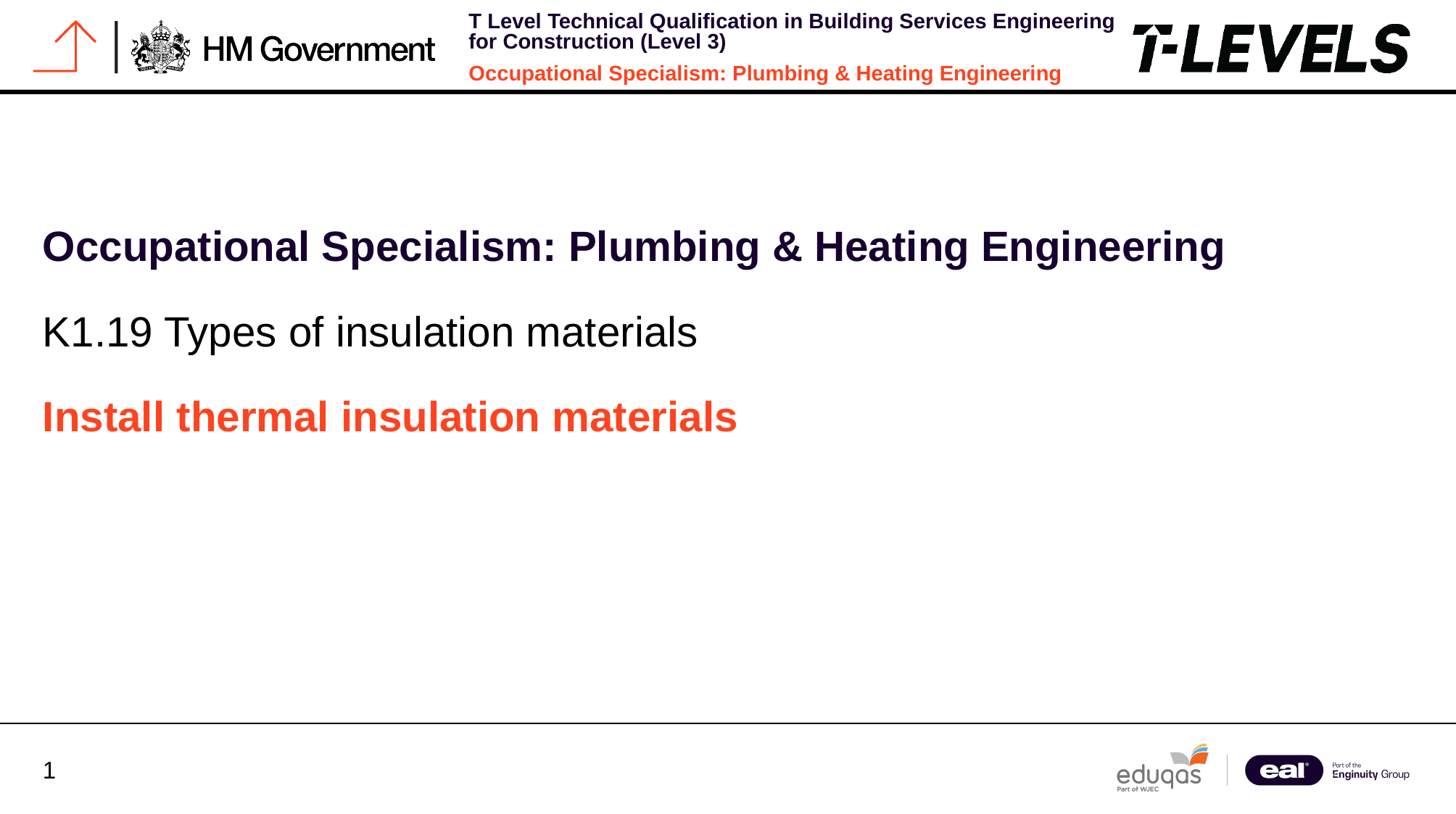

Occupational Specialism: Plumbing & Heating Engineering
K1.19 Types of insulation materials
Install thermal insulation materials